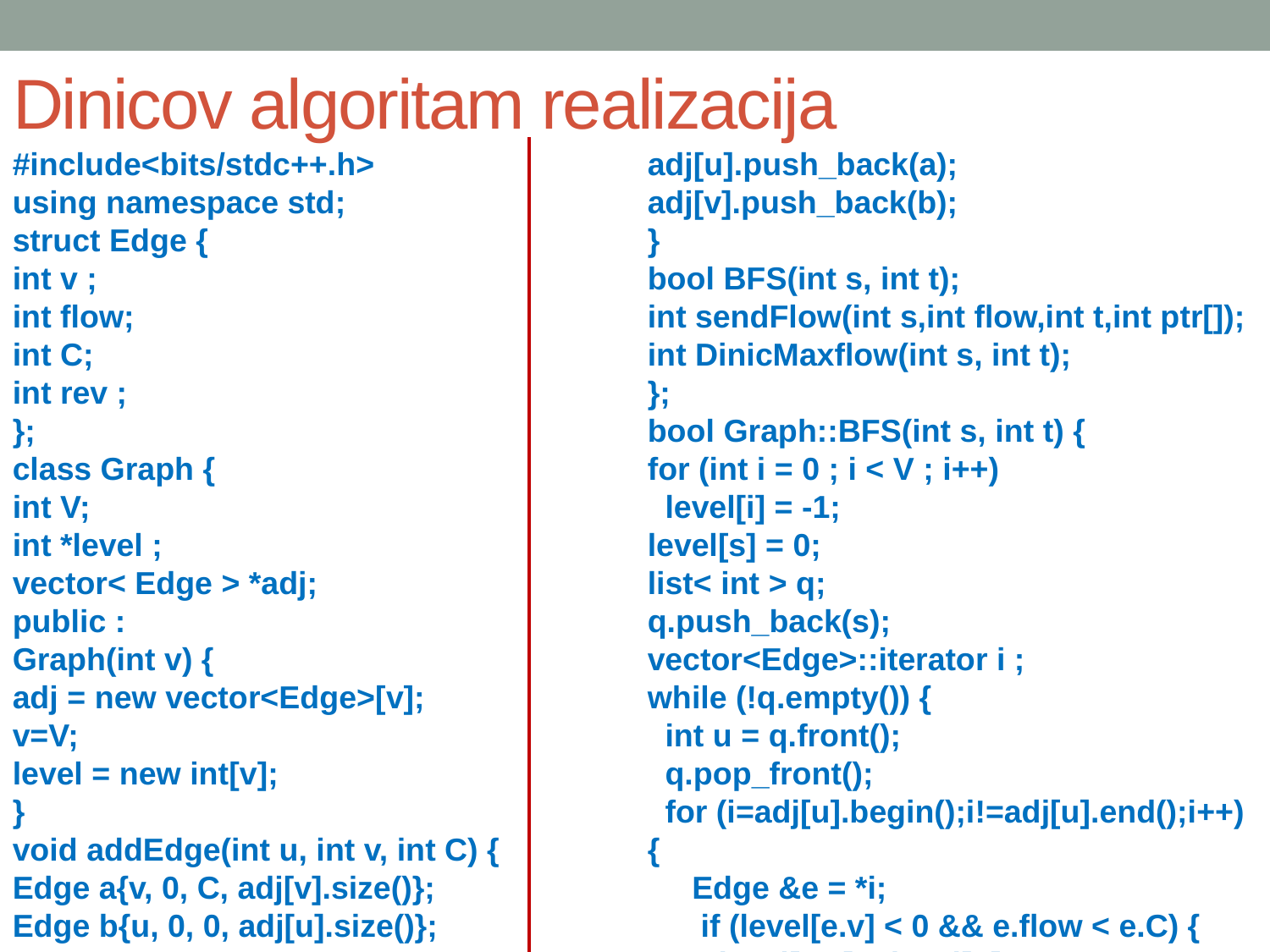

# Dinicov algoritam realizacija
#include<bits/stdc++.h>
using namespace std;
struct Edge {
int v ;
int flow;
int C;
int rev ;
};
class Graph {
int V;
int *level ;
vector< Edge > *adj;
public :
Graph(int v) {
adj = new vector<Edge>[v];
v=V;
level = new int[v];
}
void addEdge(int u, int v, int C) {
Edge a{v, 0, C, adj[v].size()};
Edge b{u, 0, 0, adj[u].size()};
adj[u].push_back(a);
adj[v].push_back(b);
}
bool BFS(int s, int t);
int sendFlow(int s,int flow,int t,int ptr[]);
int DinicMaxflow(int s, int t);
};
bool Graph::BFS(int s, int t) {
for (int i = 0 ; i < V ; i++)
  level[i] = -1;
level[s] = 0;
list< int > q;
q.push_back(s);
vector<Edge>::iterator i ;
while (!q.empty()) {
  int u = q.front();
  q.pop_front();
  for (i=adj[u].begin();i!=adj[u].end();i++){
     Edge &e = *i;
      if (level[e.v] < 0 && e.flow < e.C) {
        level[e.v] = level[u] + 1;